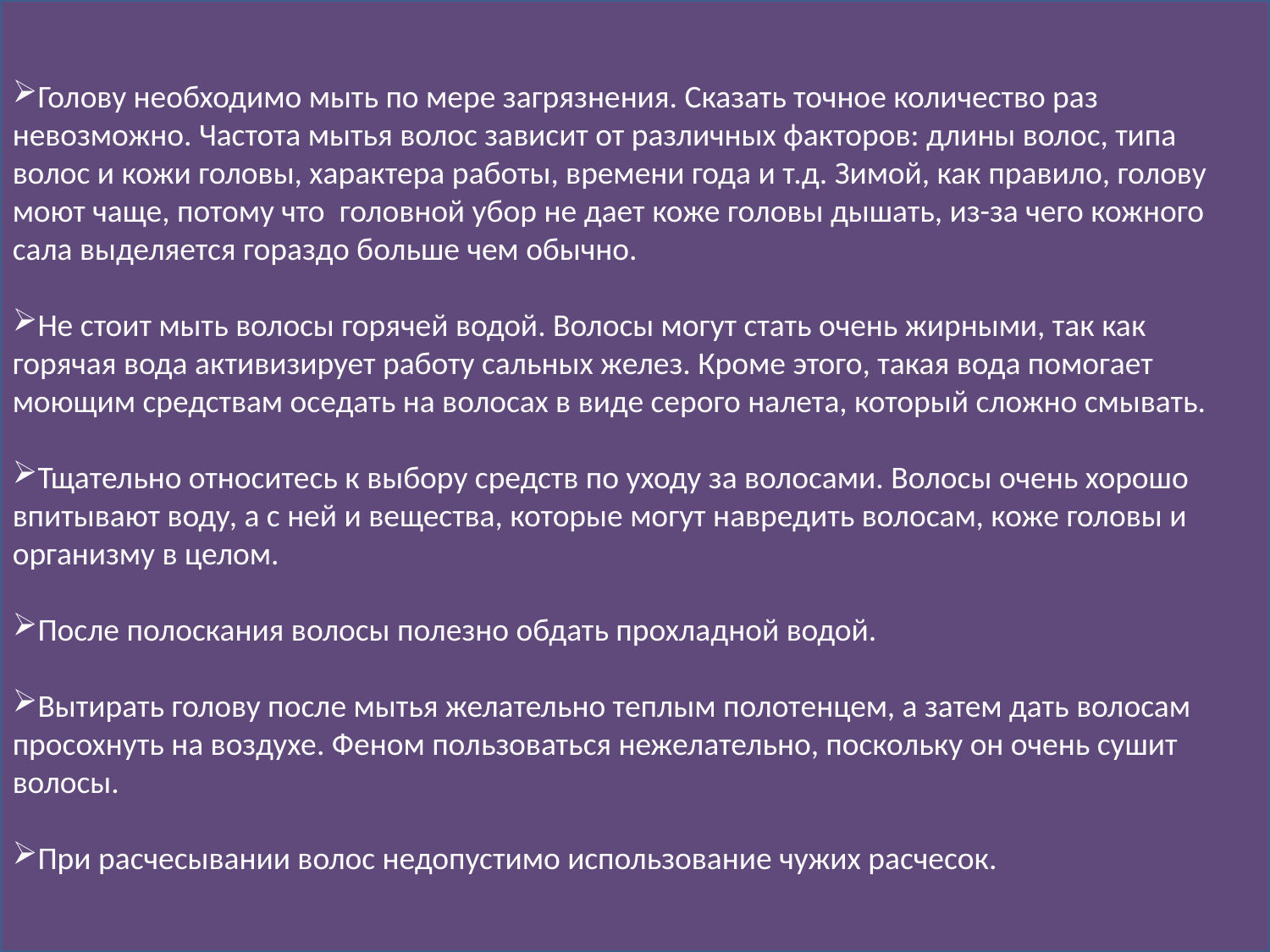

Голову необходимо мыть по мере загрязнения. Сказать точное количество раз невозможно. Частота мытья волос зависит от различных факторов: длины волос, типа волос и кожи головы, характера работы, времени года и т.д. Зимой, как правило, голову моют чаще, потому что  головной убор не дает коже головы дышать, из-за чего кожного сала выделяется гораздо больше чем обычно.

Не стоит мыть волосы горячей водой. Волосы могут стать очень жирными, так как горячая вода активизирует работу сальных желез. Кроме этого, такая вода помогает моющим средствам оседать на волосах в виде серого налета, который сложно смывать.

Тщательно относитесь к выбору средств по уходу за волосами. Волосы очень хорошо впитывают воду, а с ней и вещества, которые могут навредить волосам, коже головы и организму в целом.

После полоскания волосы полезно обдать прохладной водой.

Вытирать голову после мытья желательно теплым полотенцем, а затем дать волосам просохнуть на воздухе. Феном пользоваться нежелательно, поскольку он очень сушит волосы.

При расчесывании волос недопустимо использование чужих расчесок.